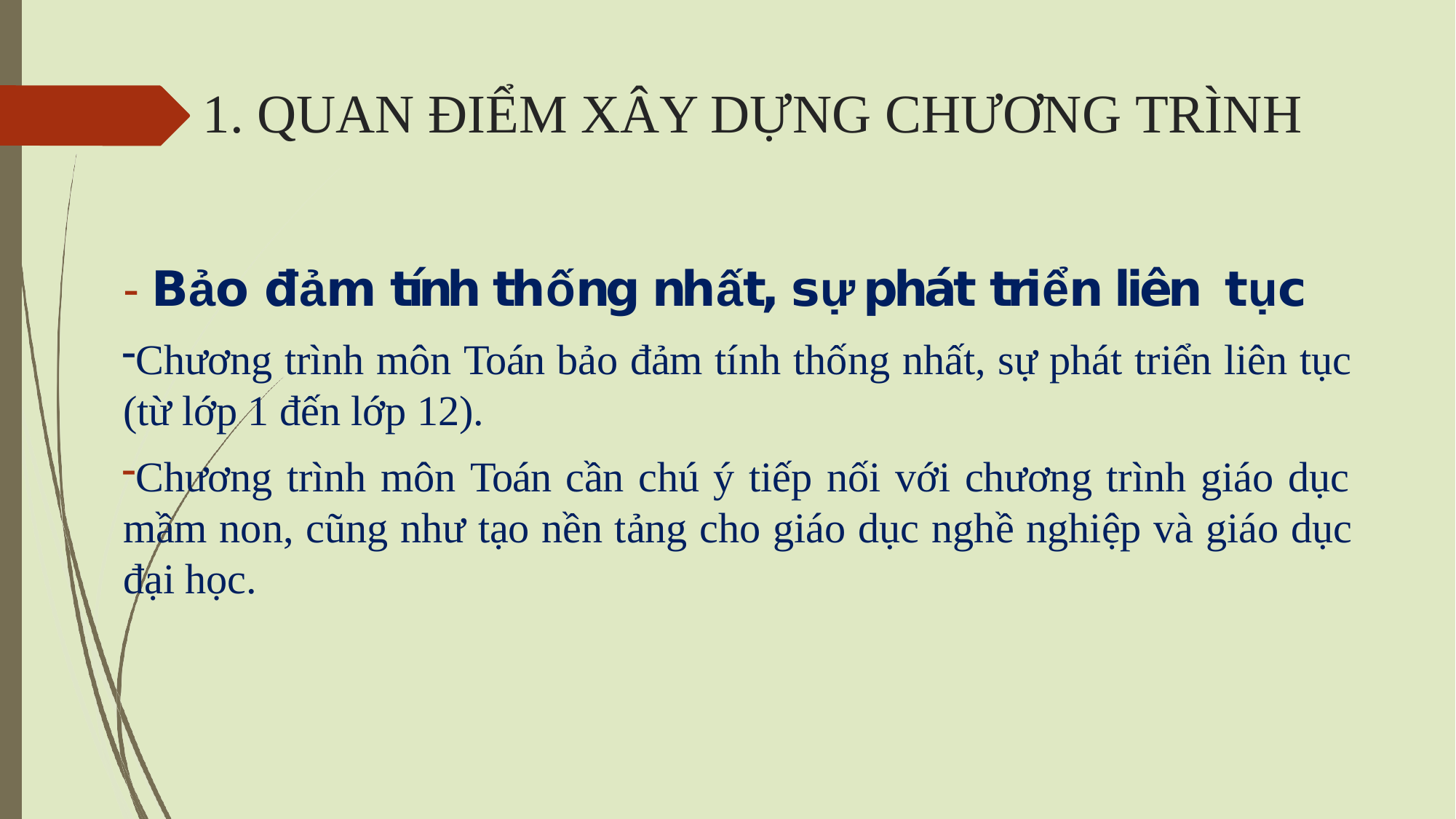

# 1. QUAN ĐIỂM XÂY DỰNG CHƯƠNG TRÌNH

- Bảo đảm tính thống nhất, sự phát triển liên tục
Chương trình môn Toán bảo đảm tính thống nhất, sự phát triển liên tục  (từ lớp 1 đến lớp 12).
Chương trình môn Toán cần chú ý tiếp nối với chương trình giáo dục  mầm non, cũng như tạo nền tảng cho giáo dục nghề nghiệp và giáo dục  đại học.